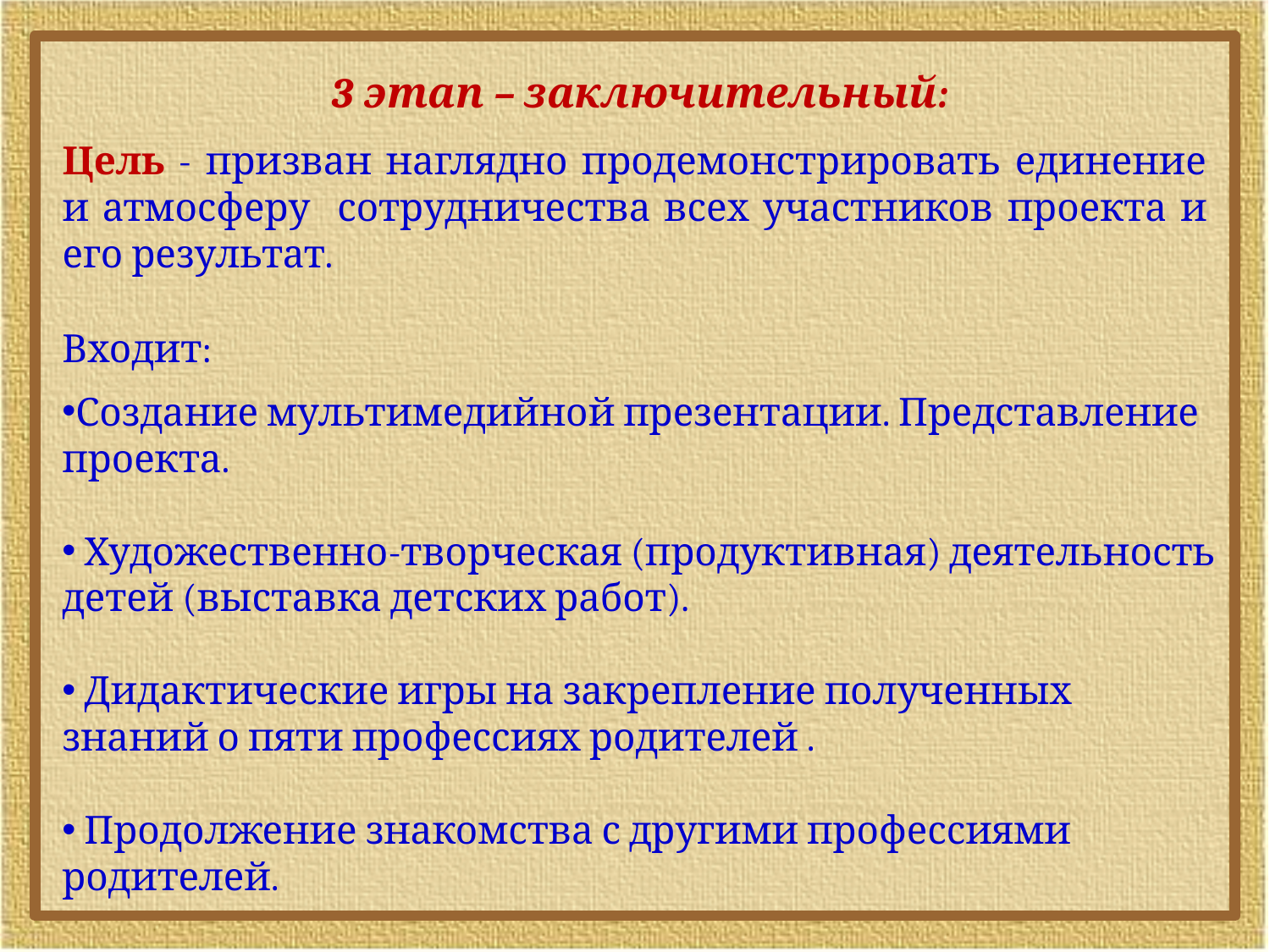

3 этап – заключительный:
Цель - призван наглядно продемонстрировать единение и атмосферу  сотрудничества всех участников проекта и его результат.
Входит:

Создание мультимедийной презентации. Представление проекта.

 Художественно-творческая (продуктивная) деятельность детей (выставка детских работ).

 Дидактические игры на закрепление полученных знаний о пяти профессиях родителей .

 Продолжение знакомства с другими профессиями родителей.